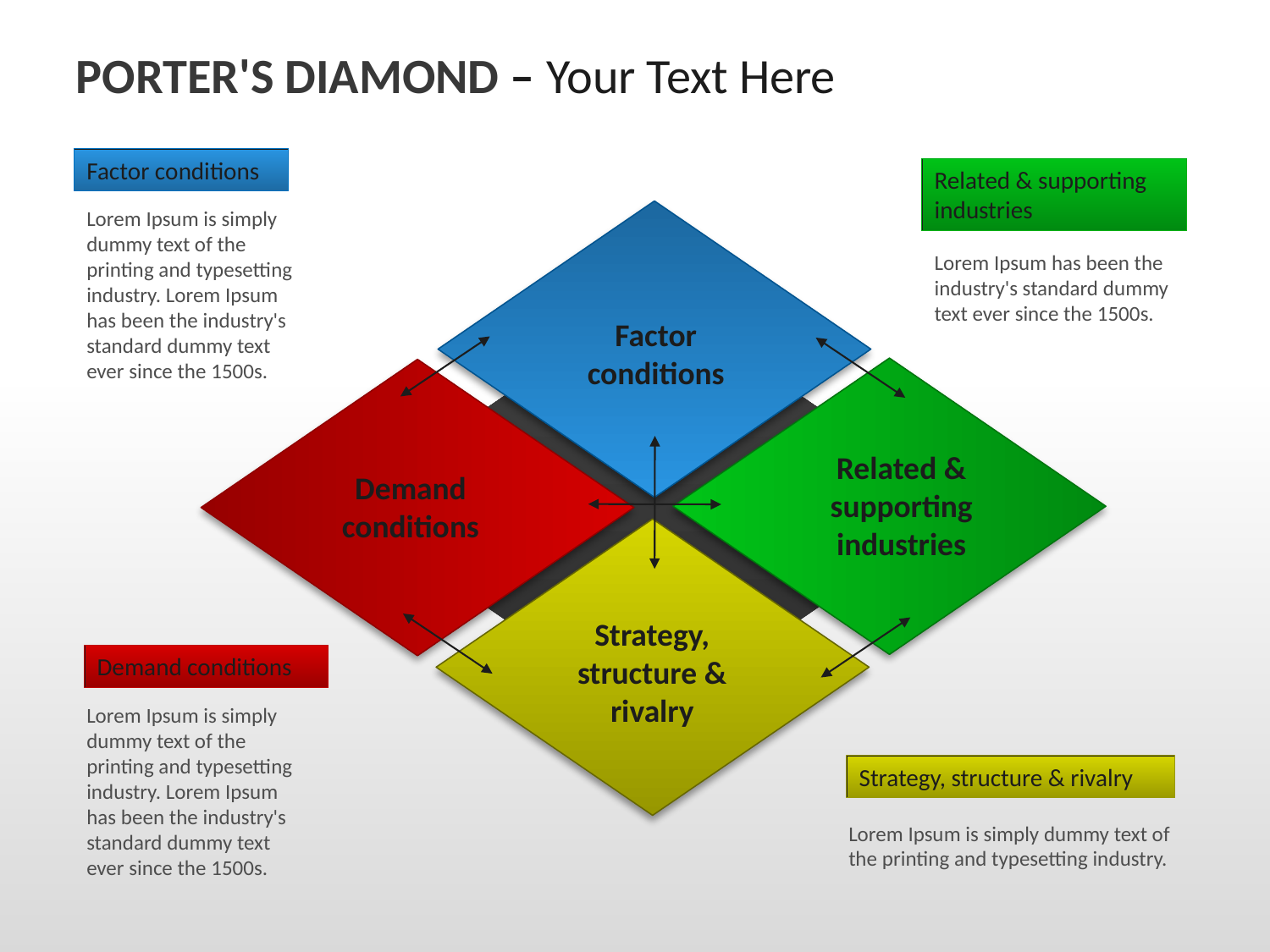

PORTER'S DIAMOND – Your Text Here
Factor conditions
Related & supporting industries
Lorem Ipsum is simply dummy text of the printing and typesetting industry. Lorem Ipsum has been the industry's standard dummy text ever since the 1500s.

Lorem Ipsum has been the industry's standard dummy text ever since the 1500s.

Factor conditions

Related & supporting industries
Demand conditions

Strategy, structure & rivalry
Demand conditions
Lorem Ipsum is simply dummy text of the printing and typesetting industry. Lorem Ipsum has been the industry's standard dummy text ever since the 1500s.
Strategy, structure & rivalry
Lorem Ipsum is simply dummy text of the printing and typesetting industry.